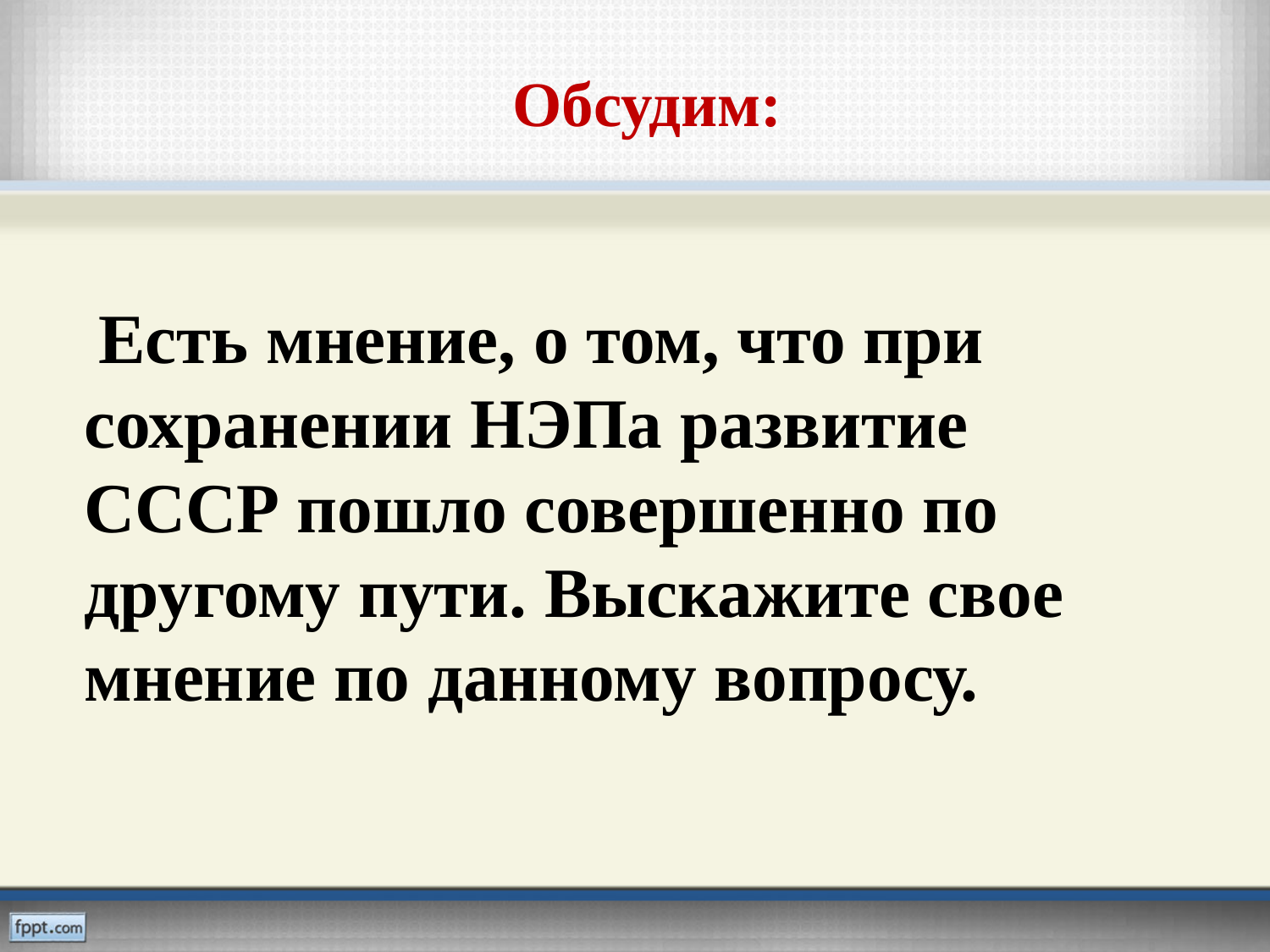

# Обсудим:
 Есть мнение, о том, что при сохранении НЭПа развитие СССР пошло совершенно по другому пути. Выскажите свое мнение по данному вопросу.